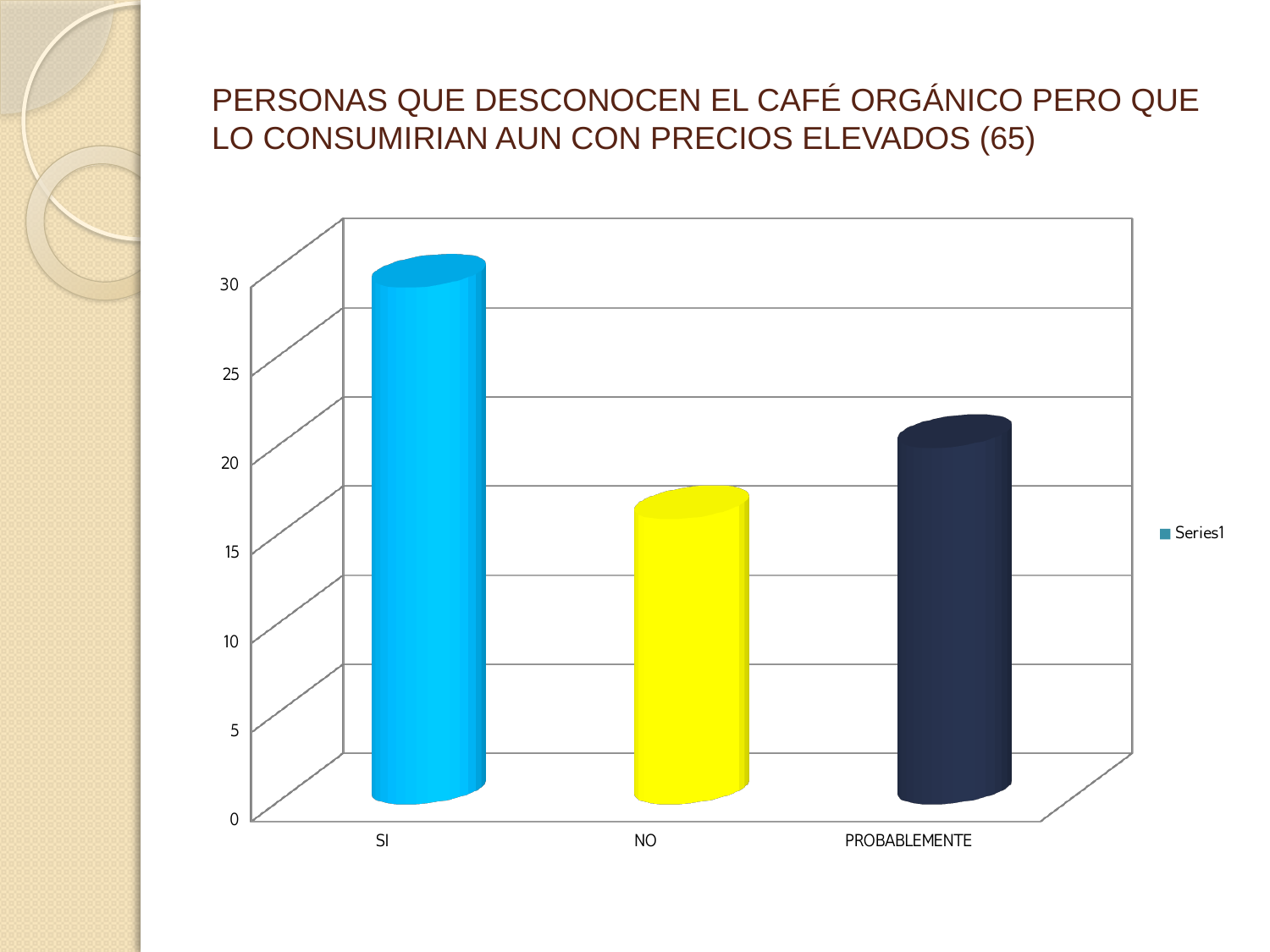

# PERSONAS QUE DESCONOCEN EL CAFÉ ORGÁNICO PERO QUE LO CONSUMIRIAN AUN CON PRECIOS ELEVADOS (65)

[unsupported chart]